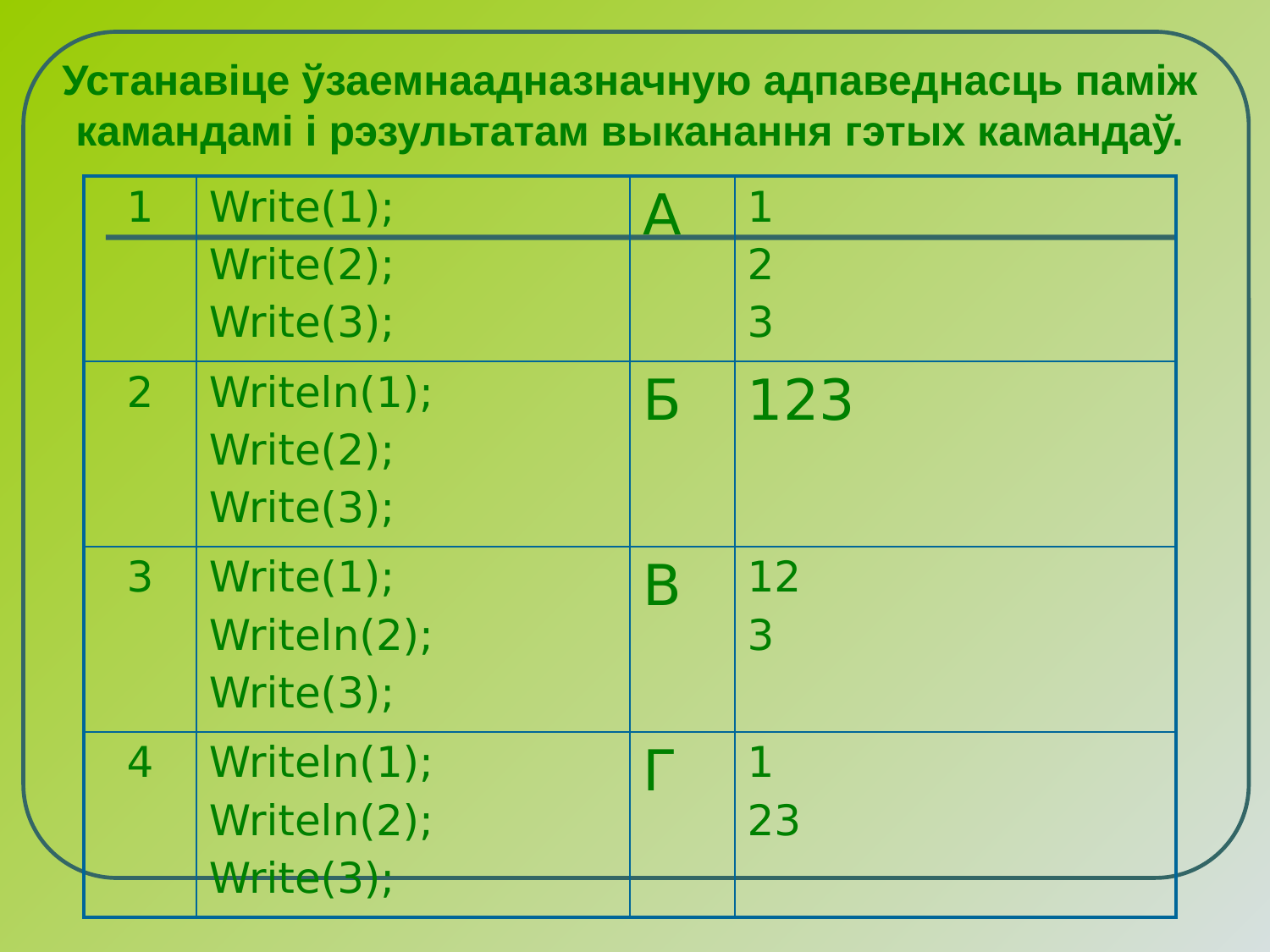

Устанавіце ўзаемнаадназначную адпаведнасць паміж камандамі і рэзультатам выканання гэтых камандаў.
| 1 | Write(1); Write(2); Write(3); | А | 1 2 3 |
| --- | --- | --- | --- |
| 2 | Writeln(1); Write(2); Write(3); | Б | 123 |
| 3 | Write(1); Writeln(2); Write(3); | В | 12 3 |
| 4 | Writeln(1); Writeln(2); Write(3); | Г | 1 23 |